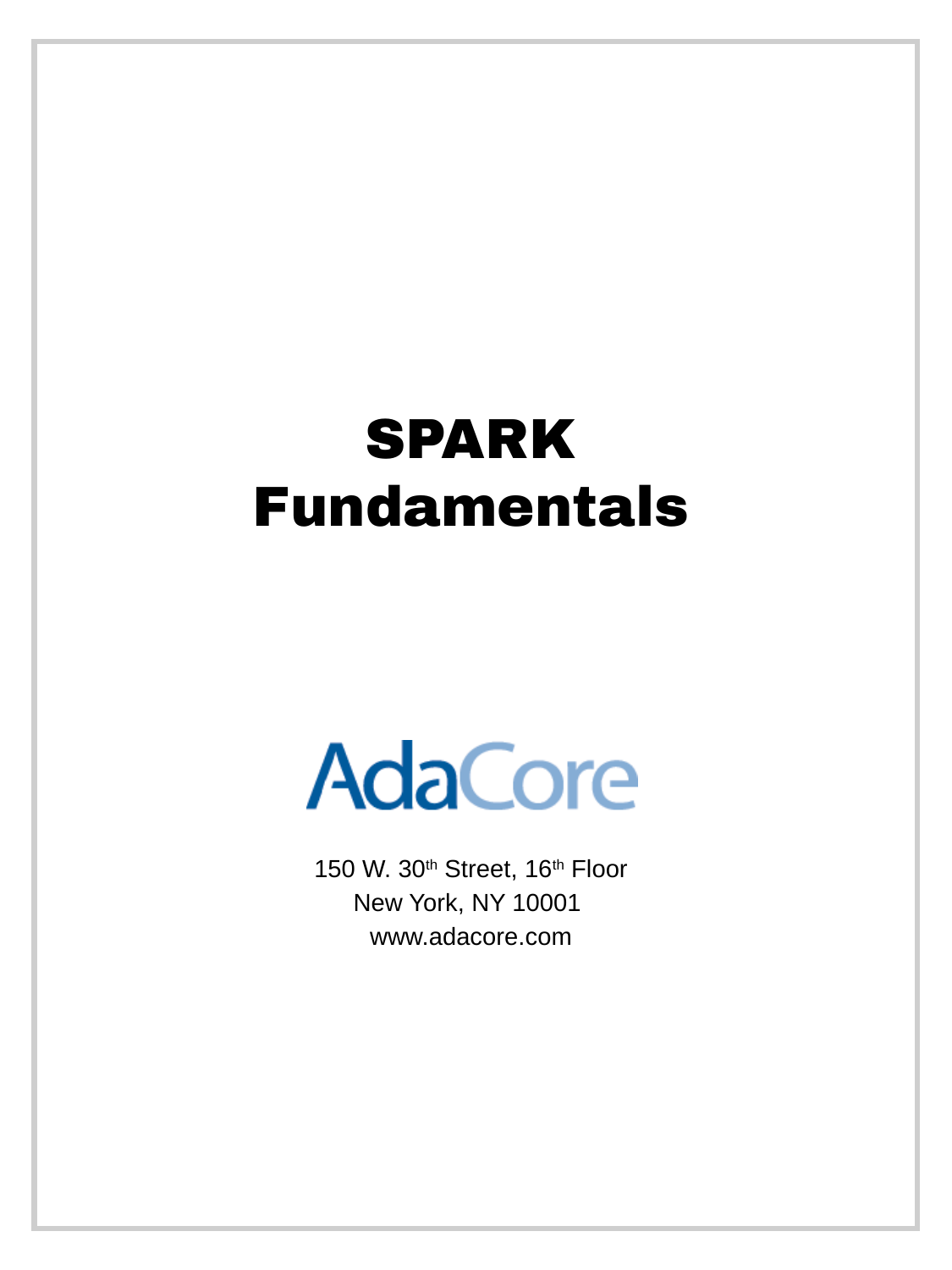

SPARK
Fundamentals
150 W. 30th Street, 16th Floor
New York, NY 10001
www.adacore.com